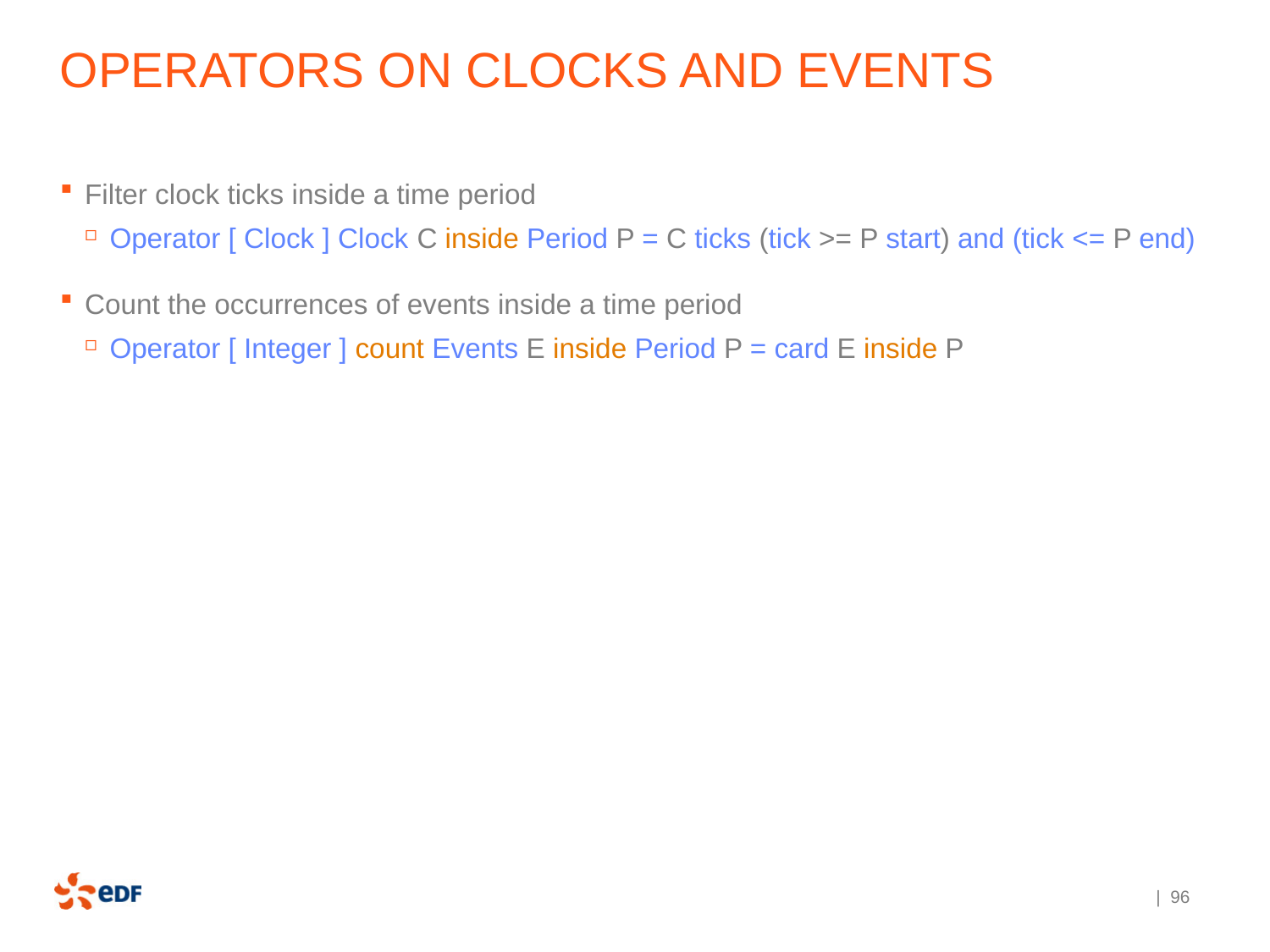

# operators on clocks and events
Filter clock ticks inside a time period
Operator [ Clock ] Clock C inside Period P = C ticks (tick >= P start) and (tick <= P end)
Count the occurrences of events inside a time period
Operator [ Integer ] count Events E inside Period P = card E inside P